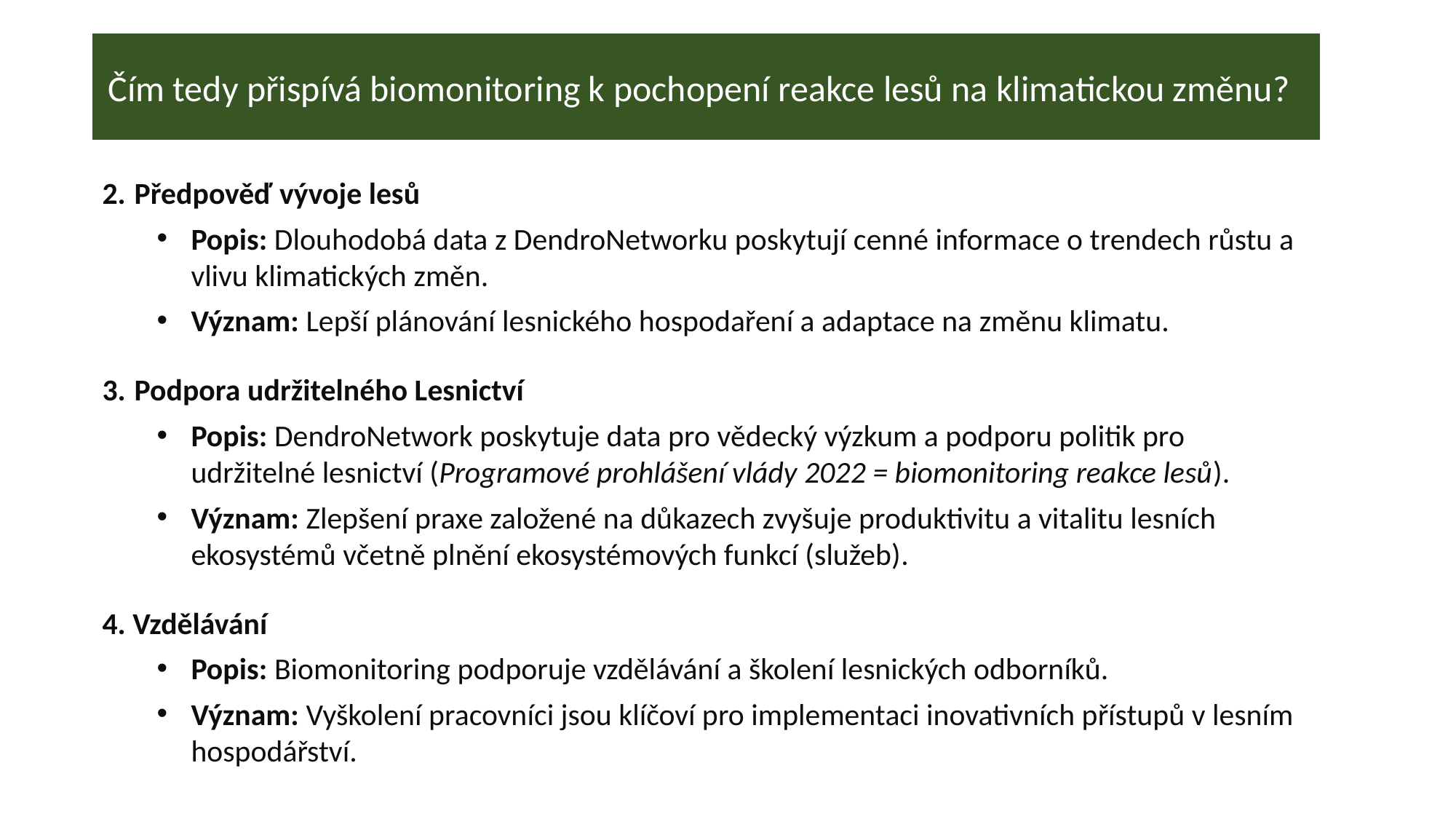

Čím tedy přispívá biomonitoring k pochopení reakce lesů na klimatickou změnu?
Předpověď vývoje lesů
Popis: Dlouhodobá data z DendroNetworku poskytují cenné informace o trendech růstu a vlivu klimatických změn.
Význam: Lepší plánování lesnického hospodaření a adaptace na změnu klimatu.

Podpora udržitelného Lesnictví
Popis: DendroNetwork poskytuje data pro vědecký výzkum a podporu politik pro udržitelné lesnictví (Programové prohlášení vlády 2022 = biomonitoring reakce lesů).
Význam: Zlepšení praxe založené na důkazech zvyšuje produktivitu a vitalitu lesních ekosystémů včetně plnění ekosystémových funkcí (služeb).

 Vzdělávání
Popis: Biomonitoring podporuje vzdělávání a školení lesnických odborníků.
Význam: Vyškolení pracovníci jsou klíčoví pro implementaci inovativních přístupů v lesním hospodářství.